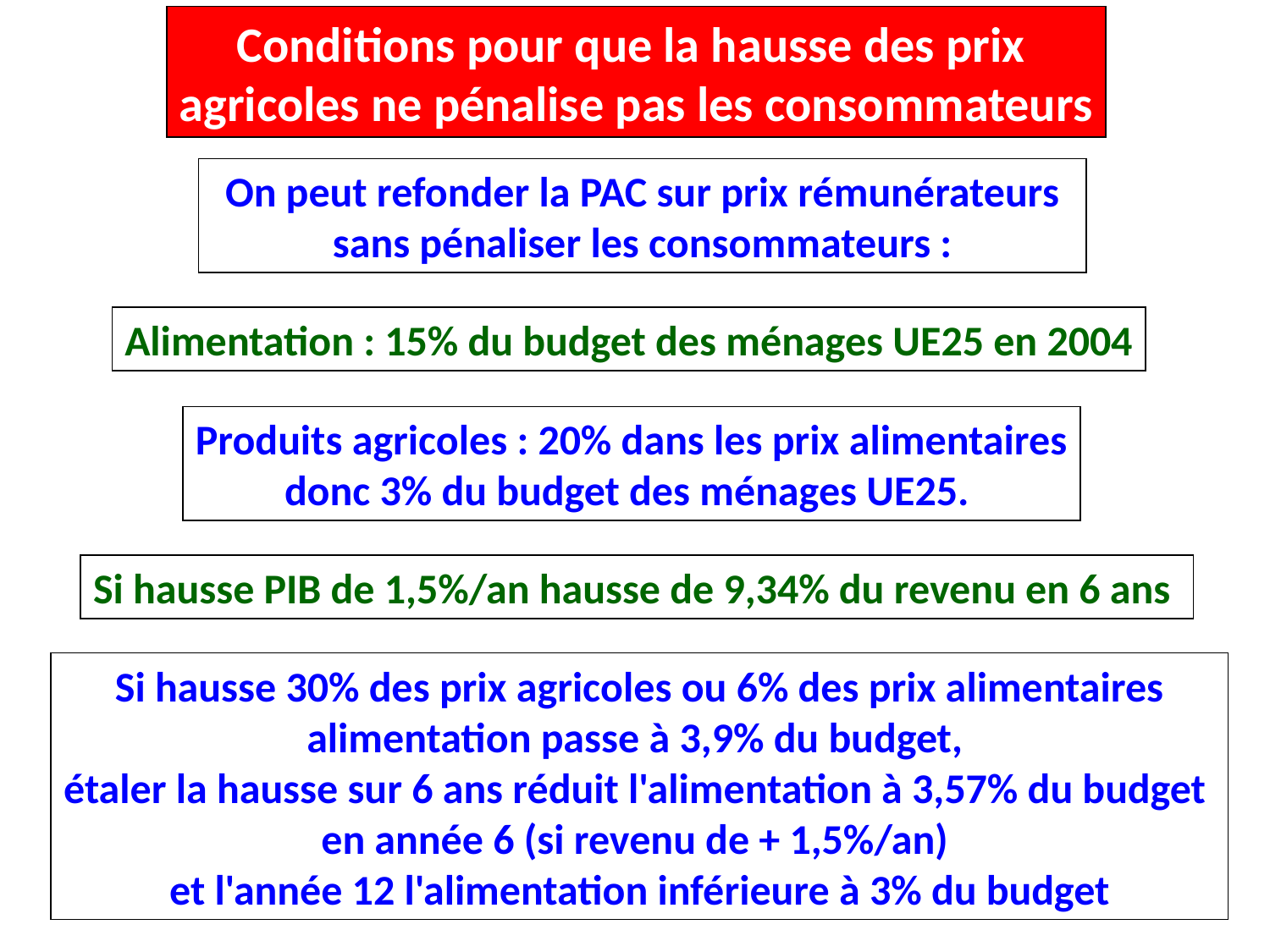

Conditions pour que la hausse des prix
agricoles ne pénalise pas les consommateurs
On peut refonder la PAC sur prix rémunérateurs
sans pénaliser les consommateurs :
Alimentation : 15% du budget des ménages UE25 en 2004
Produits agricoles : 20% dans les prix alimentaires
donc 3% du budget des ménages UE25.
Si hausse PIB de 1,5%/an hausse de 9,34% du revenu en 6 ans
Si hausse 30% des prix agricoles ou 6% des prix alimentaires
alimentation passe à 3,9% du budget,
étaler la hausse sur 6 ans réduit l'alimentation à 3,57% du budget
en année 6 (si revenu de + 1,5%/an)
et l'année 12 l'alimentation inférieure à 3% du budget